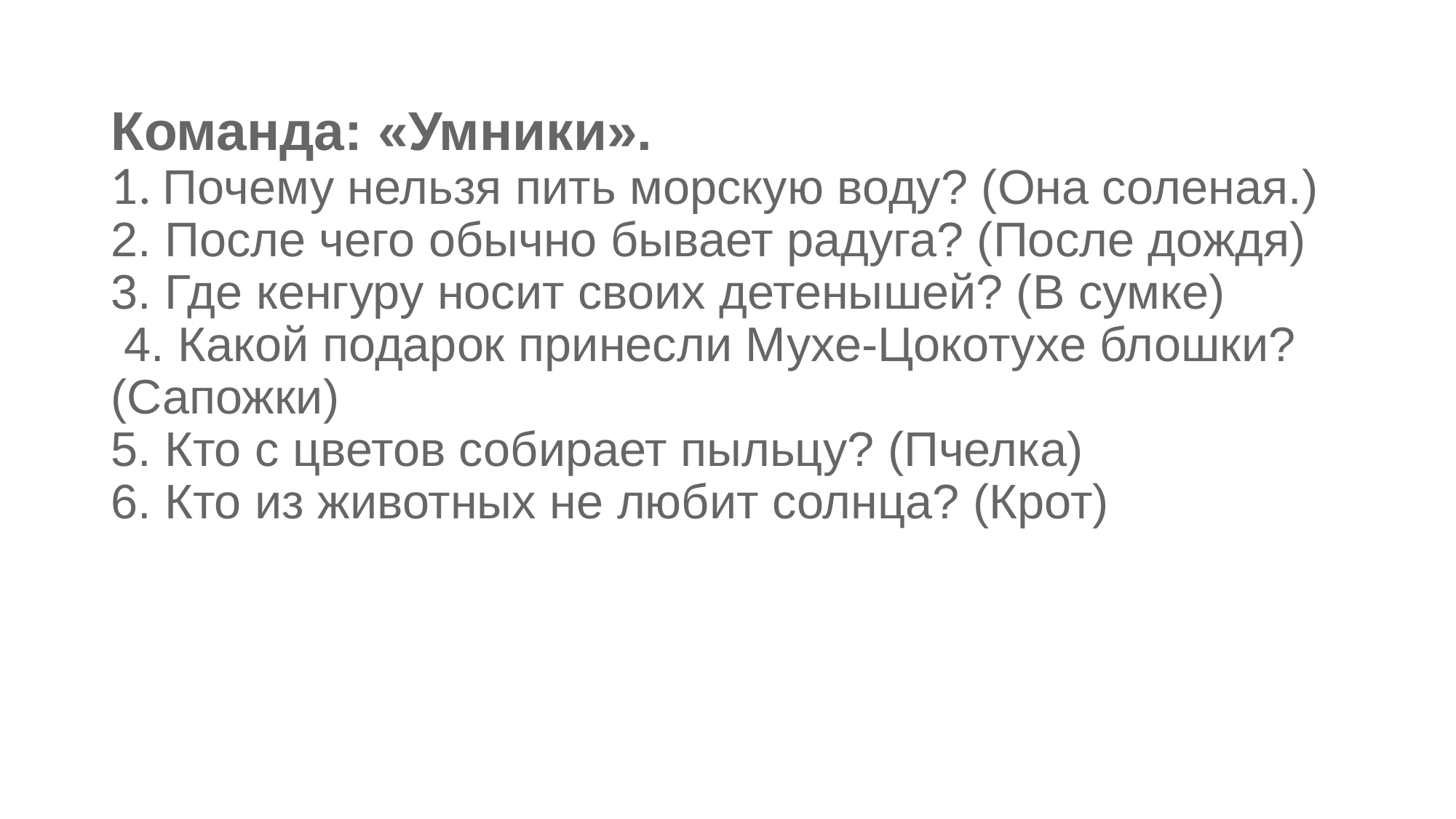

# Команда: «Умники». 1. Почему нельзя пить морскую воду? (Она соленая.) 2. После чего обычно бывает радуга? (После дождя) 3. Где кенгуру носит своих детенышей? (В сумке) 4. Какой подарок принесли Мухе-Цокотухе блошки? (Сапожки) 5. Кто с цветов собирает пыльцу? (Пчелка) 6. Кто из животных не любит солнца? (Крот)